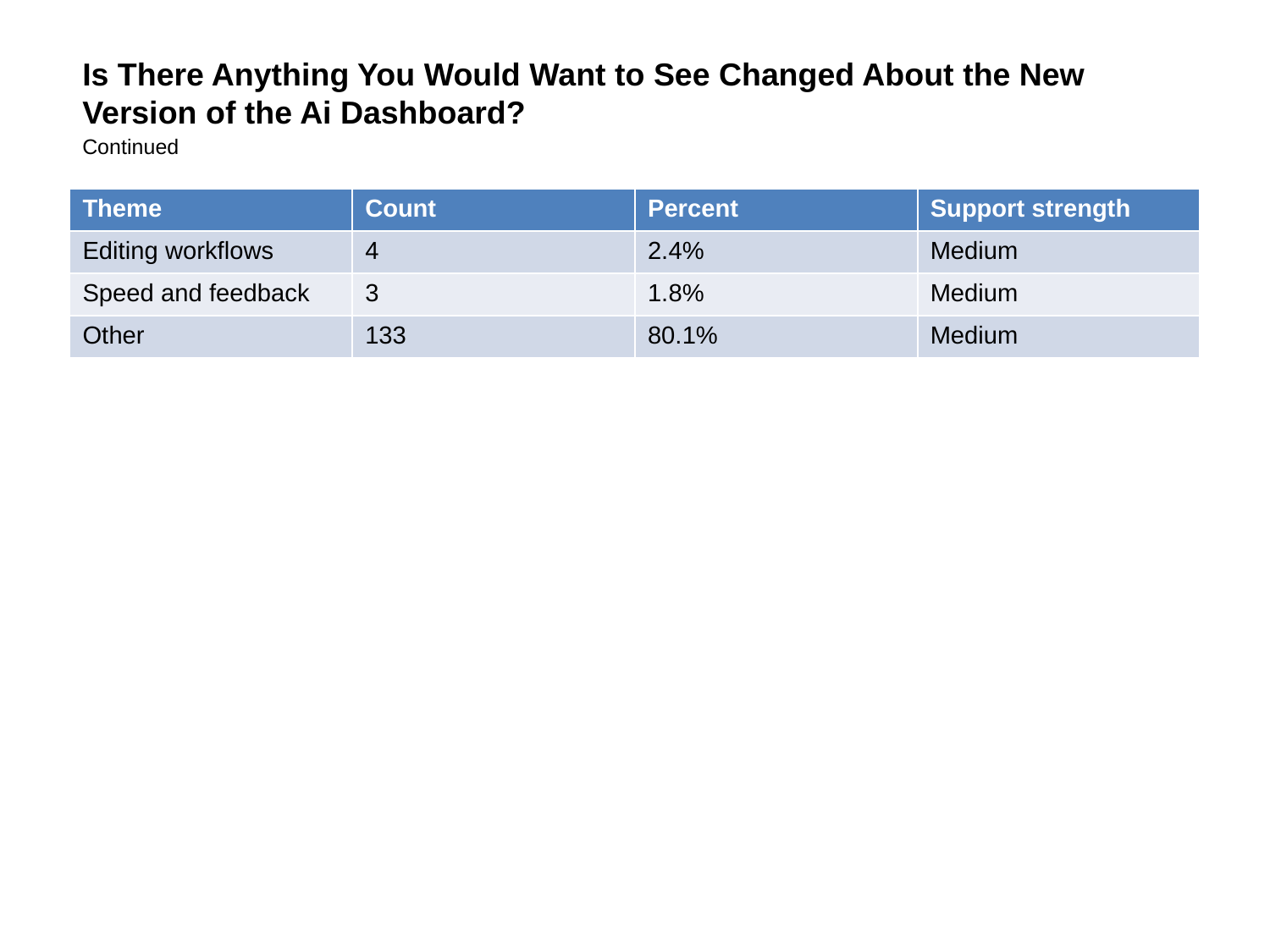

Is There Anything You Would Want to See Changed About the New Version of the Ai Dashboard?
Continued
| Theme | Count | Percent | Support strength |
| --- | --- | --- | --- |
| Editing workflows | 4 | 2.4% | Medium |
| Speed and feedback | 3 | 1.8% | Medium |
| Other | 133 | 80.1% | Medium |